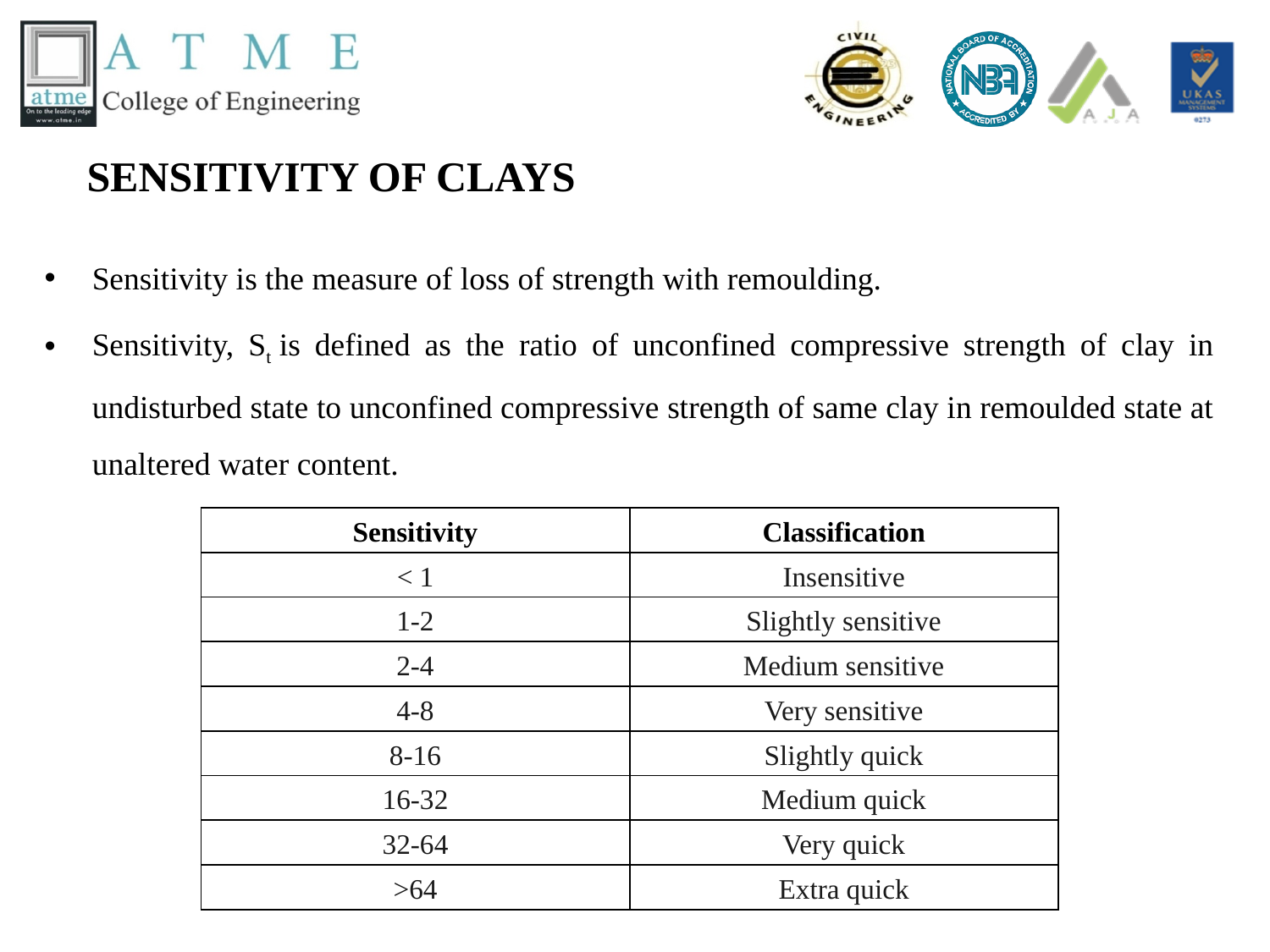

# SENSITIVITY OF CLAYS
Sensitivity is the measure of loss of strength with remoulding.
Sensitivity, St is defined as the ratio of unconfined compressive strength of clay in undisturbed state to unconfined compressive strength of same clay in remoulded state at unaltered water content.

| Sensitivity | Classification |
| --- | --- |
| < 1 | Insensitive |
| 1-2 | Slightly sensitive |
| 2-4 | Medium sensitive |
| 4-8 | Very sensitive |
| 8-16 | Slightly quick |
| 16-32 | Medium quick |
| 32-64 | Very quick |
| >64 | Extra quick |